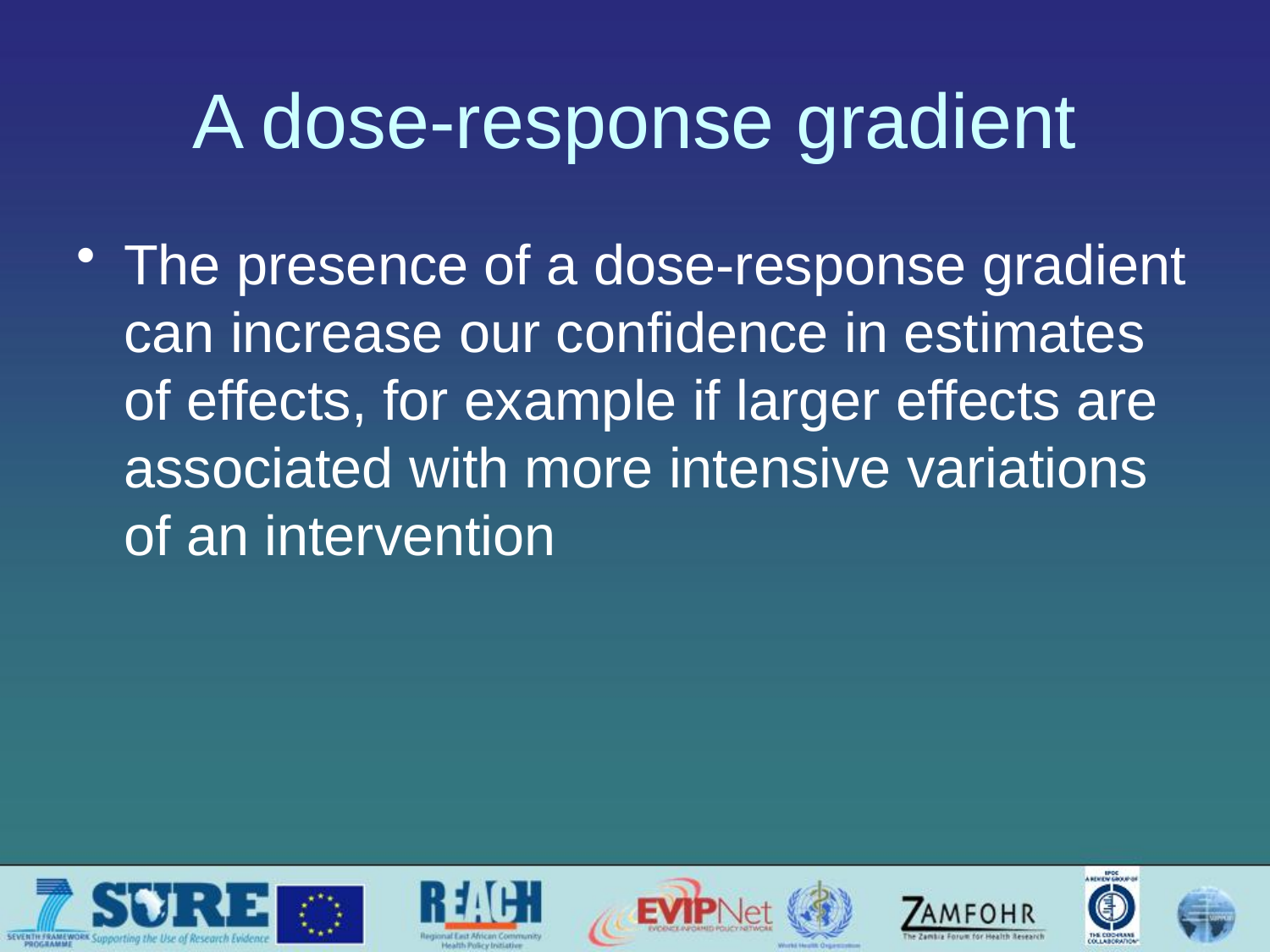

# A dose-response gradient
The presence of a dose-response gradient can increase our confidence in estimates of effects, for example if larger effects are associated with more intensive variations of an intervention